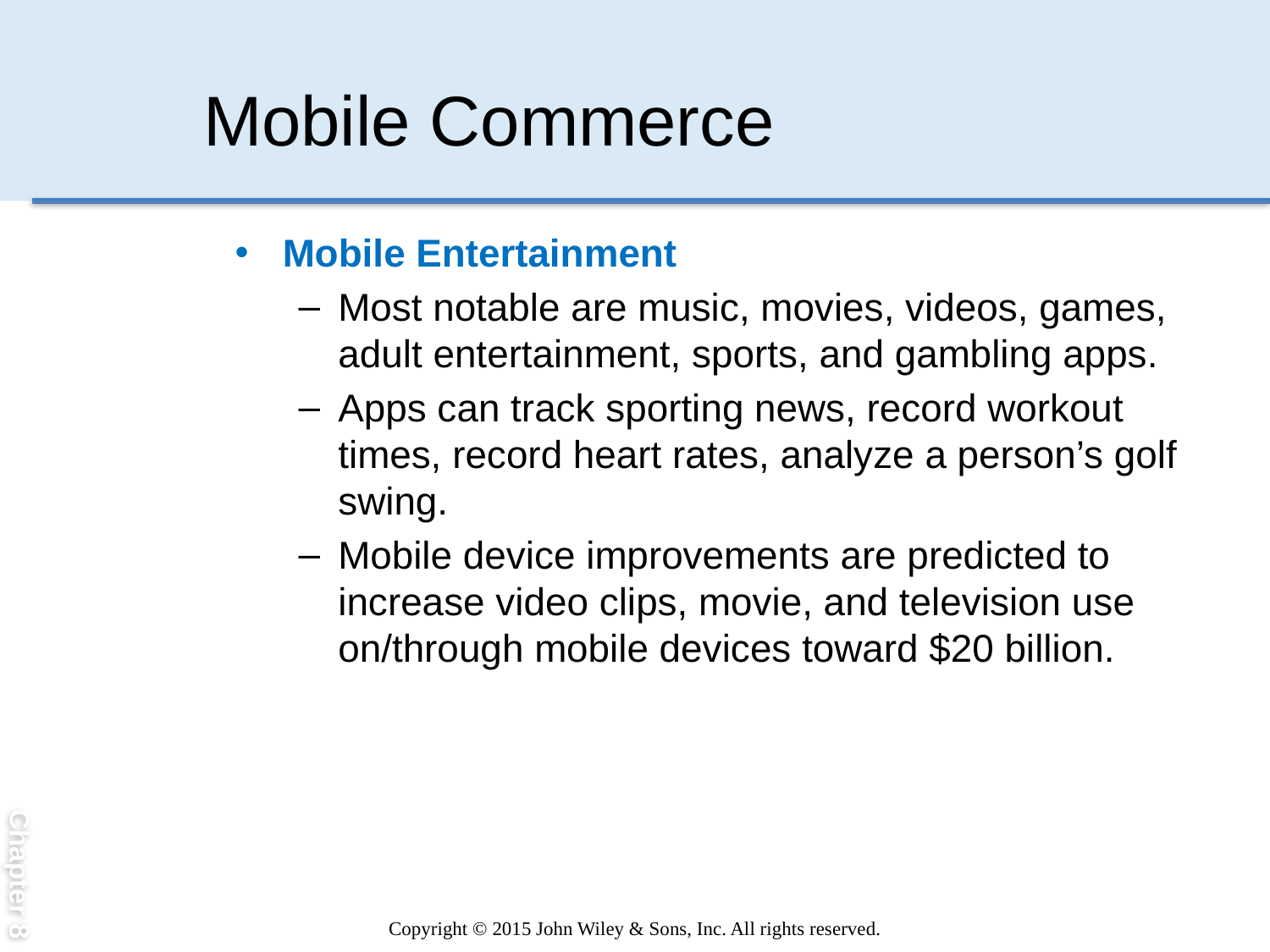

Chapter 8
# Mobile Commerce
Mobile Entertainment
Most notable are music, movies, videos, games, adult entertainment, sports, and gambling apps.
Apps can track sporting news, record workout times, record heart rates, analyze a person’s golf swing.
Mobile device improvements are predicted to increase video clips, movie, and television use on/through mobile devices toward $20 billion.